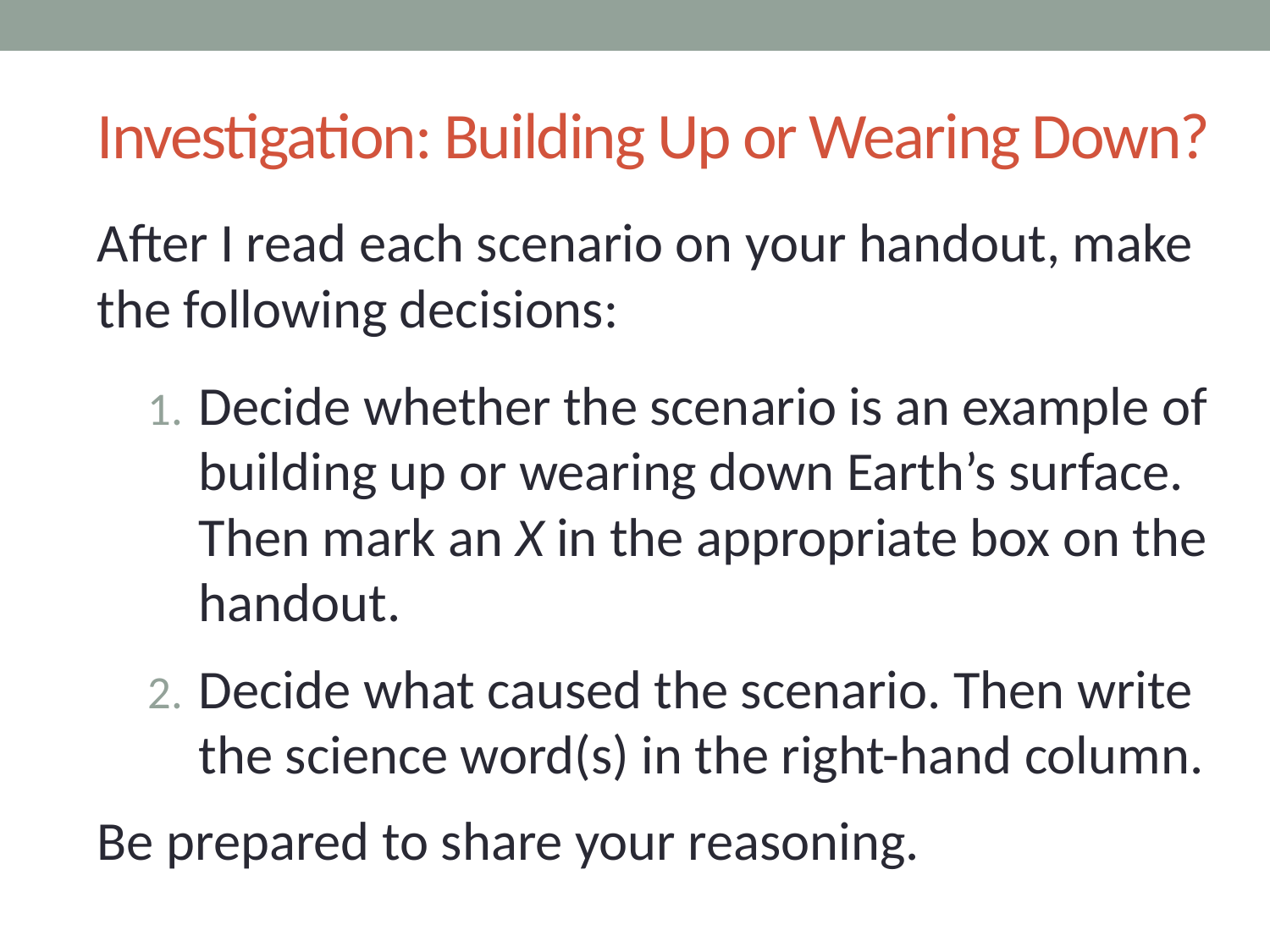

# Investigation: Building Up or Wearing Down?
After I read each scenario on your handout, make the following decisions:
Decide whether the scenario is an example of building up or wearing down Earth’s surface. Then mark an X in the appropriate box on the handout.
Decide what caused the scenario. Then write the science word(s) in the right-hand column.
Be prepared to share your reasoning.